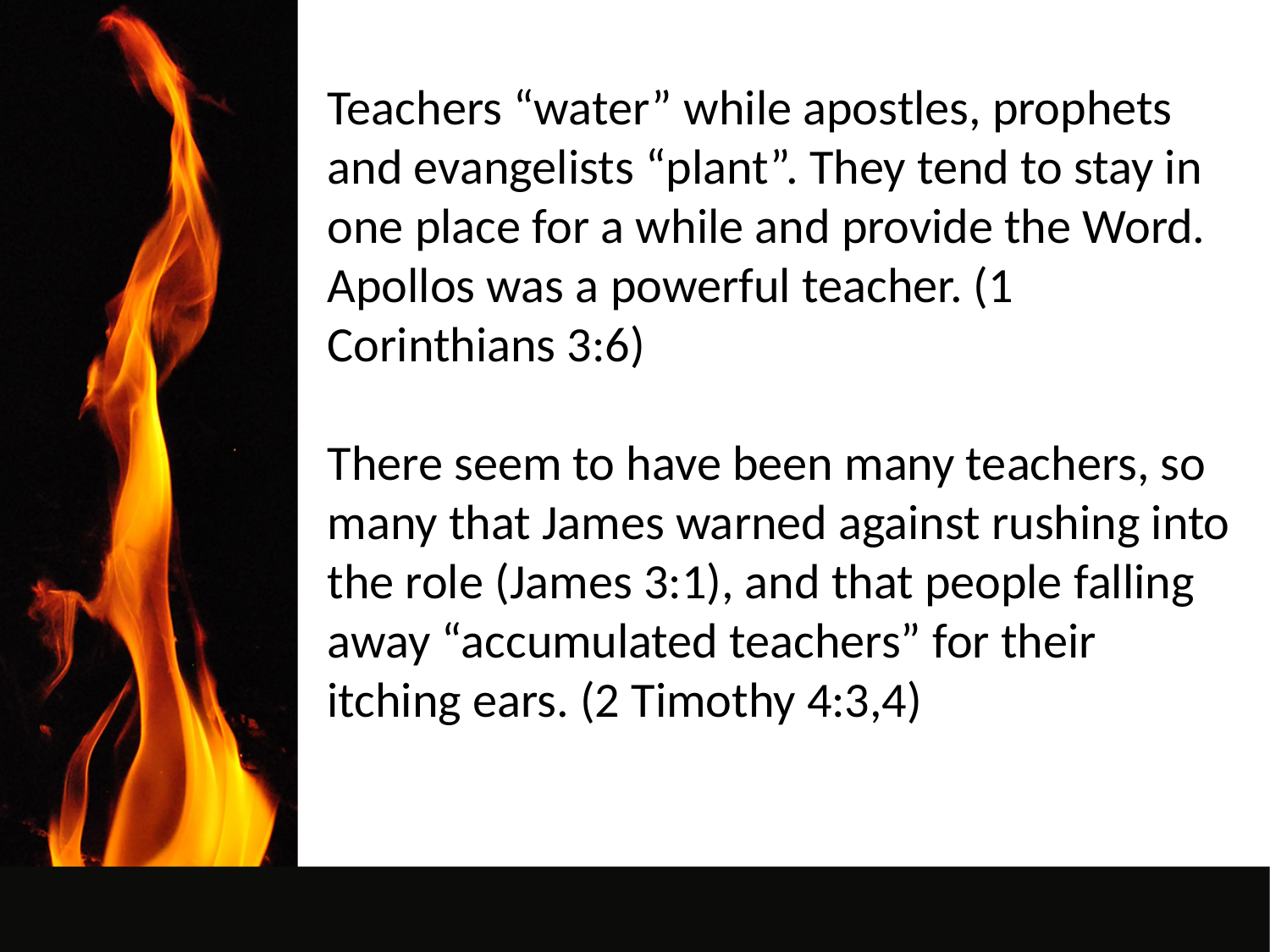

Teachers “water” while apostles, prophets and evangelists “plant”. They tend to stay in one place for a while and provide the Word. Apollos was a powerful teacher. (1 Corinthians 3:6)
There seem to have been many teachers, so many that James warned against rushing into the role (James 3:1), and that people falling away “accumulated teachers” for their itching ears. (2 Timothy 4:3,4)